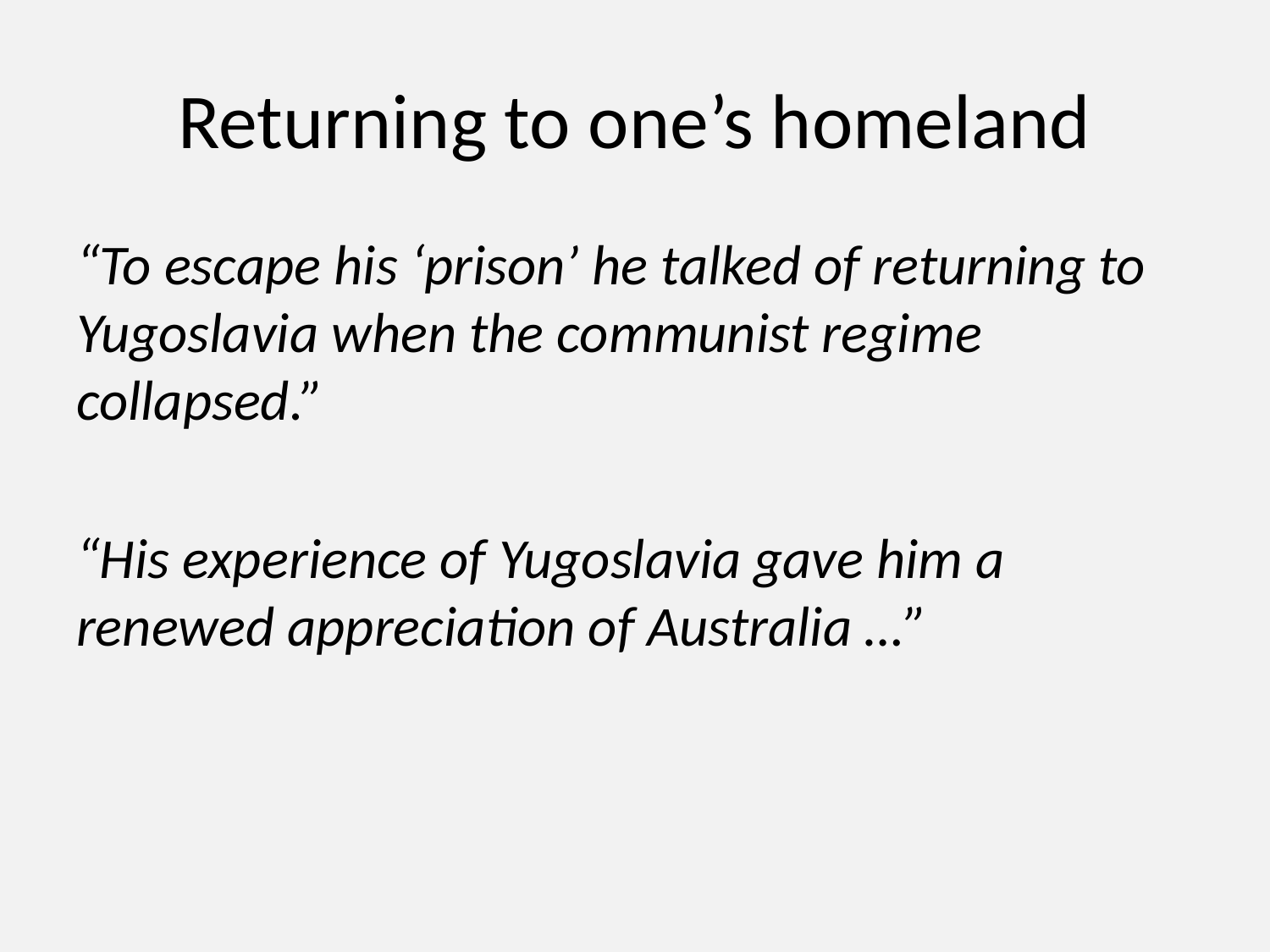

# Returning to one’s homeland
“To escape his ‘prison’ he talked of returning to Yugoslavia when the communist regime collapsed.”

“His experience of Yugoslavia gave him a renewed appreciation of Australia …”